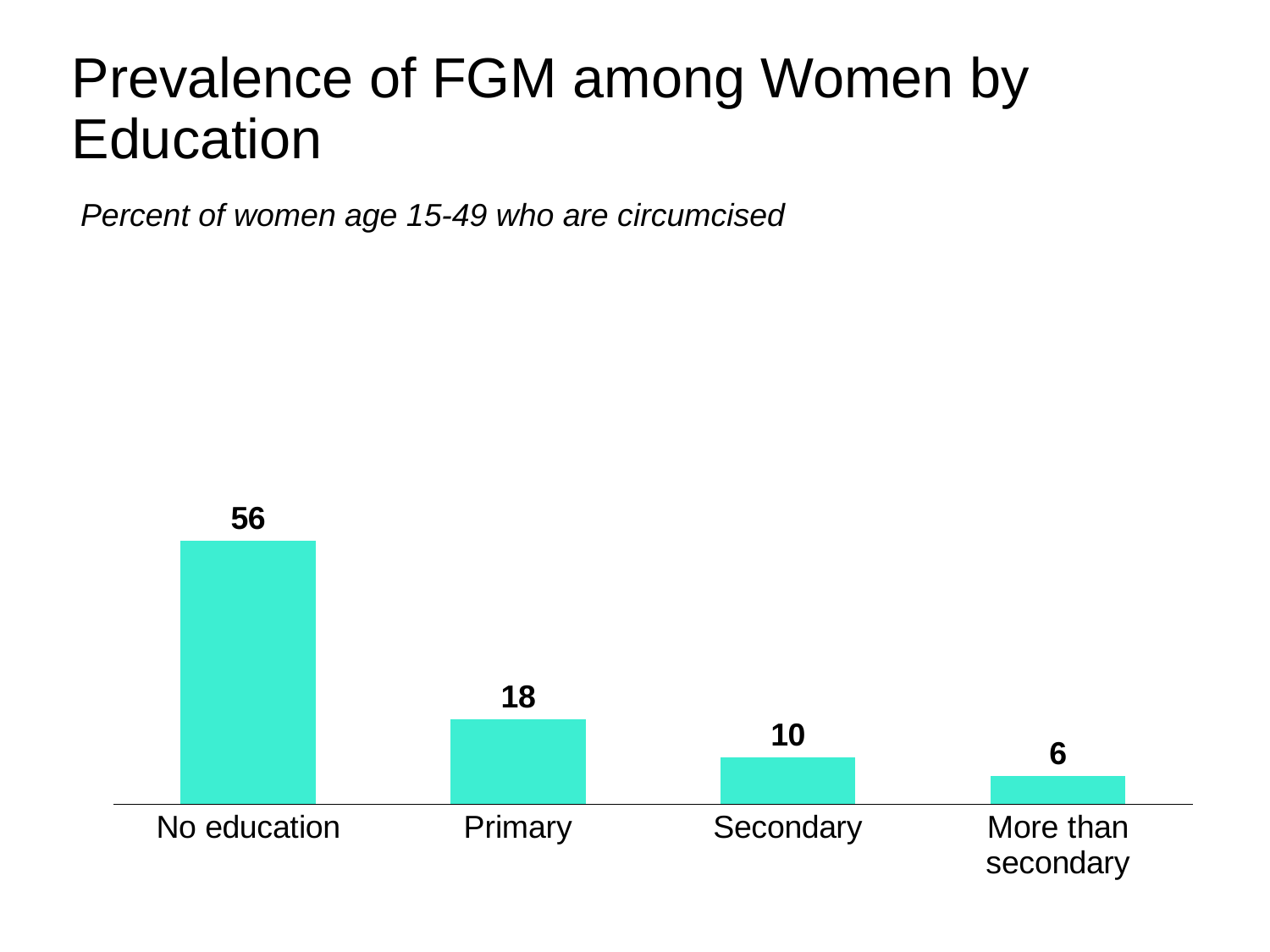

# Prevalence of FGM among Women by Education
 Percent of women age 15-49 who are circumcised

### Chart

| Category | Column1 |
|---|---|
| No education | 56.0 |
| Primary | 18.0 |
| Secondary | 10.0 |
| More than secondary | 6.0 |